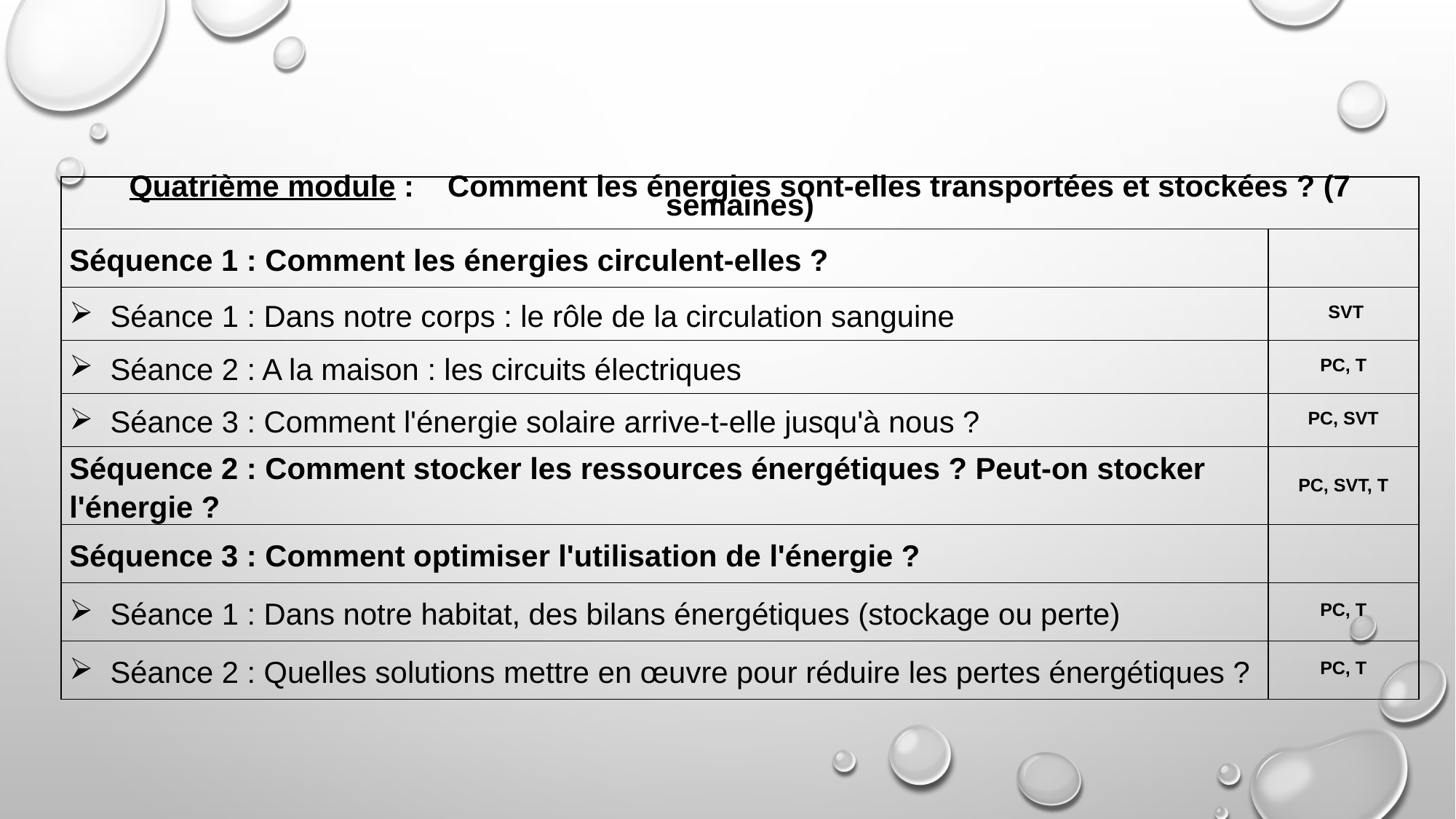

| Quatrième module : Comment les énergies sont-elles transportées et stockées ? (7 semaines) |  |
| --- | --- |
| Séquence 1 : Comment les énergies circulent-elles ? |  |
| Séance 1 : Dans notre corps : le rôle de la circulation sanguine | SVT |
| Séance 2 : A la maison : les circuits électriques | PC, T |
| Séance 3 : Comment l'énergie solaire arrive-t-elle jusqu'à nous ? | PC, SVT |
| Séquence 2 : Comment stocker les ressources énergétiques ? Peut-on stocker l'énergie ? | PC, SVT, T |
| Séquence 3 : Comment optimiser l'utilisation de l'énergie ? |  |
| Séance 1 : Dans notre habitat, des bilans énergétiques (stockage ou perte) | PC, T |
| Séance 2 : Quelles solutions mettre en œuvre pour réduire les pertes énergétiques ? | PC, T |